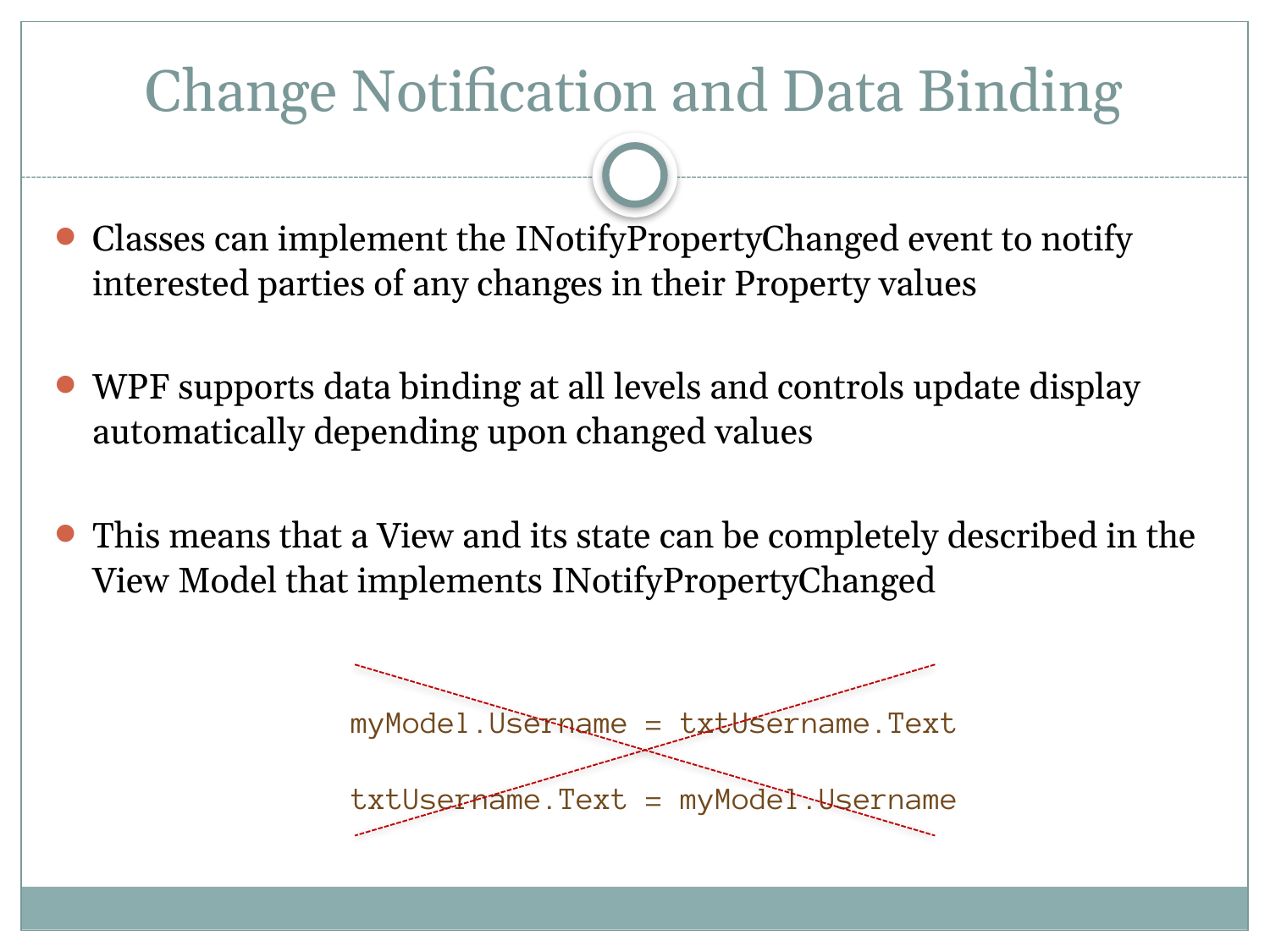

# Change Notification and Data Binding
Classes can implement the INotifyPropertyChanged event to notify interested parties of any changes in their Property values

WPF supports data binding at all levels and controls update display automatically depending upon changed values

This means that a View and its state can be completely described in the View Model that implements INotifyPropertyChanged

myModel.Username = txtUsername.Text

txtUsername.Text = myModel.Username